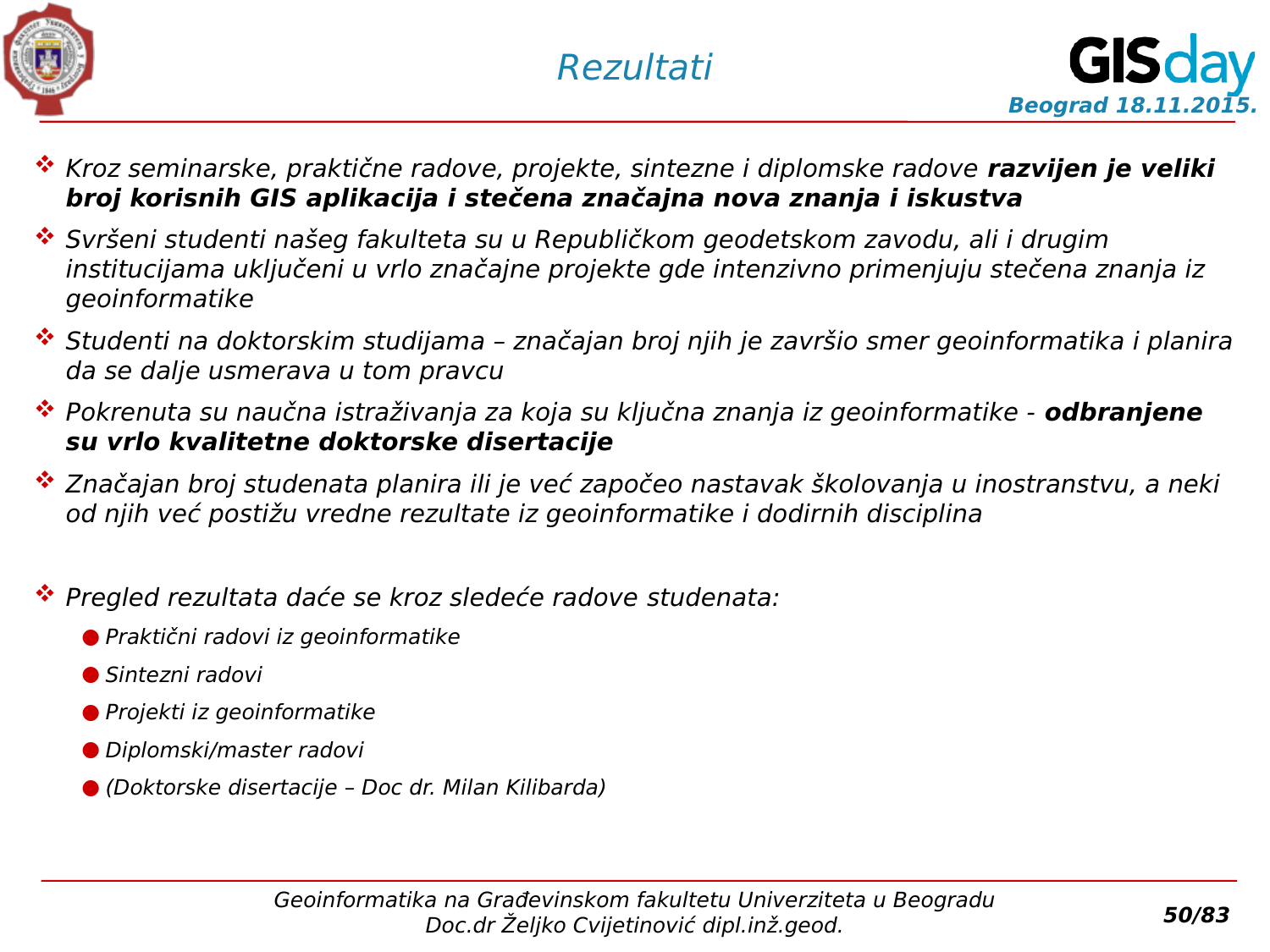

# Rezultati
Kroz seminarske, praktične radove, projekte, sintezne i diplomske radove razvijen je veliki broj korisnih GIS aplikacija i stečena značajna nova znanja i iskustva
Svršeni studenti našeg fakulteta su u Republičkom geodetskom zavodu, ali i drugim institucijama uključeni u vrlo značajne projekte gde intenzivno primenjuju stečena znanja iz geoinformatike
Studenti na doktorskim studijama – značajan broj njih je završio smer geoinformatika i planira da se dalje usmerava u tom pravcu
Pokrenuta su naučna istraživanja za koja su ključna znanja iz geoinformatike - odbranjene su vrlo kvalitetne doktorske disertacije
Značajan broj studenata planira ili je već započeo nastavak školovanja u inostranstvu, a neki od njih već postižu vredne rezultate iz geoinformatike i dodirnih disciplina

Pregled rezultata daće se kroz sledeće radove studenata:
Praktični radovi iz geoinformatike
Sintezni radovi
Projekti iz geoinformatike
Diplomski/master radovi
(Doktorske disertacije – Doc dr. Milan Kilibarda)